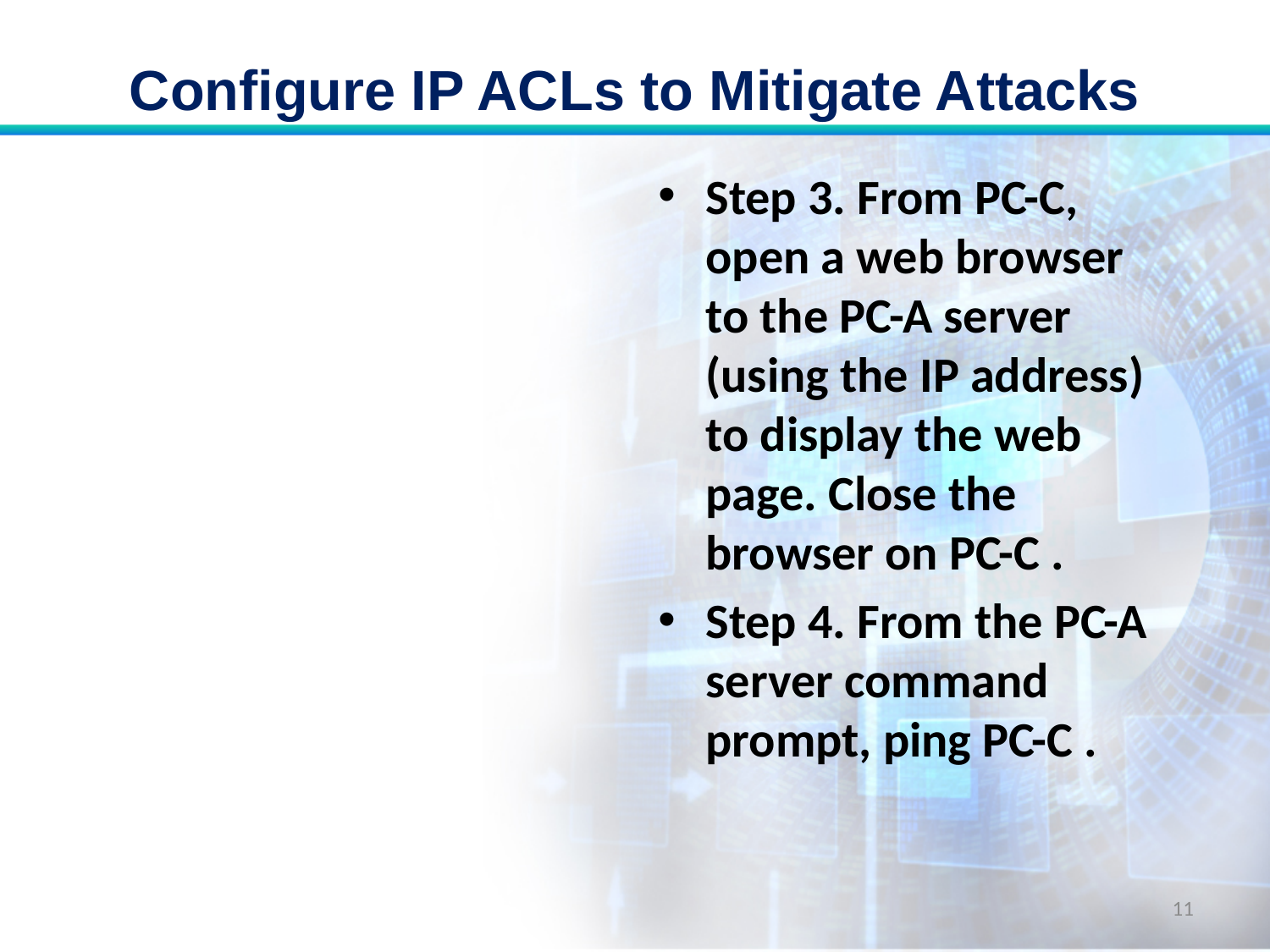

# Configure IP ACLs to Mitigate Attacks
Step 3. From PC-C, open a web browser to the PC-A server (using the IP address) to display the web page. Close the browser on PC-C .
Step 4. From the PC-A server command prompt, ping PC-C .
11